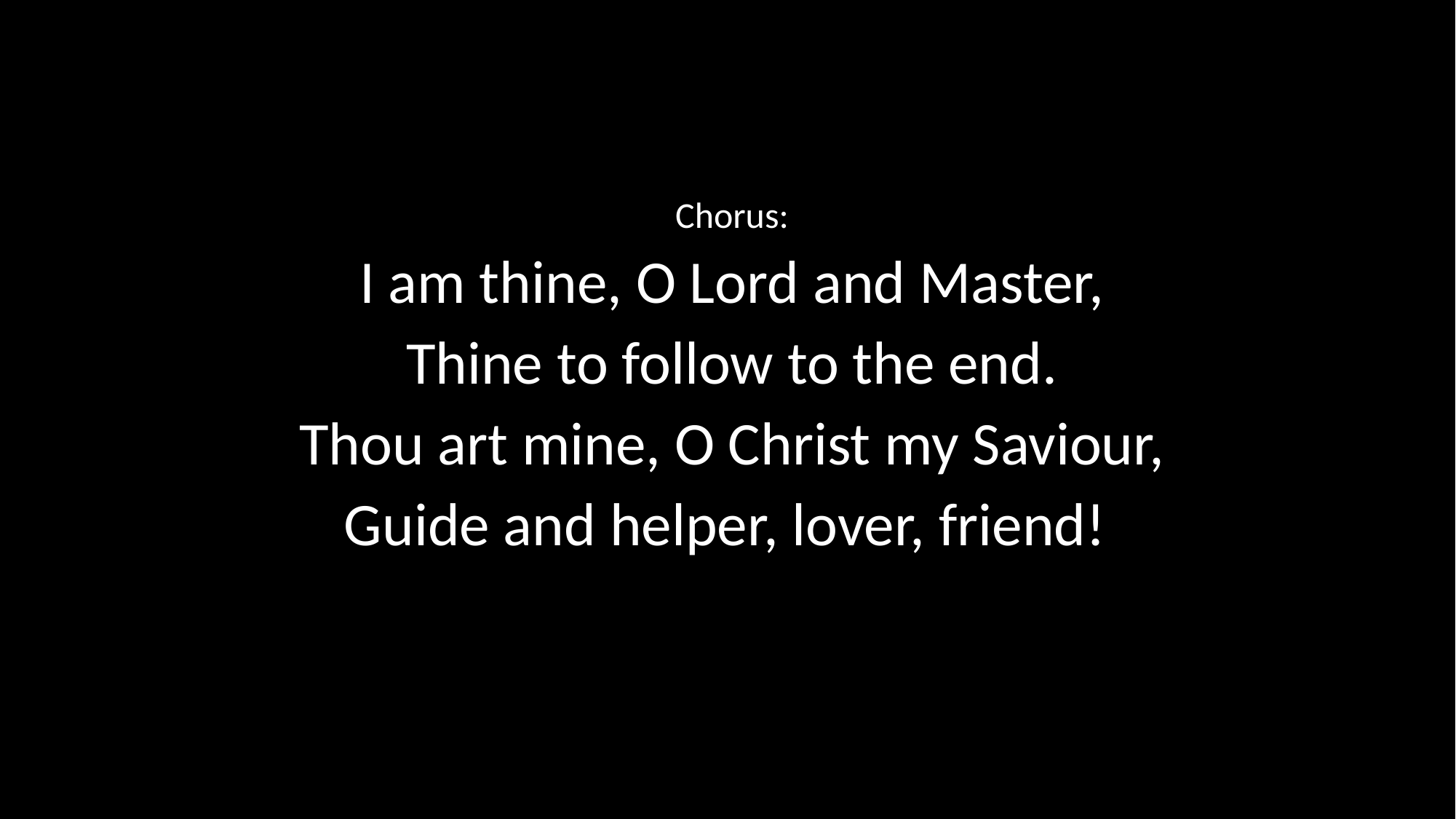

Chorus:
I am thine, O Lord and Master,
Thine to follow to the end.
Thou art mine, O Christ my Saviour,
Guide and helper, lover, friend!